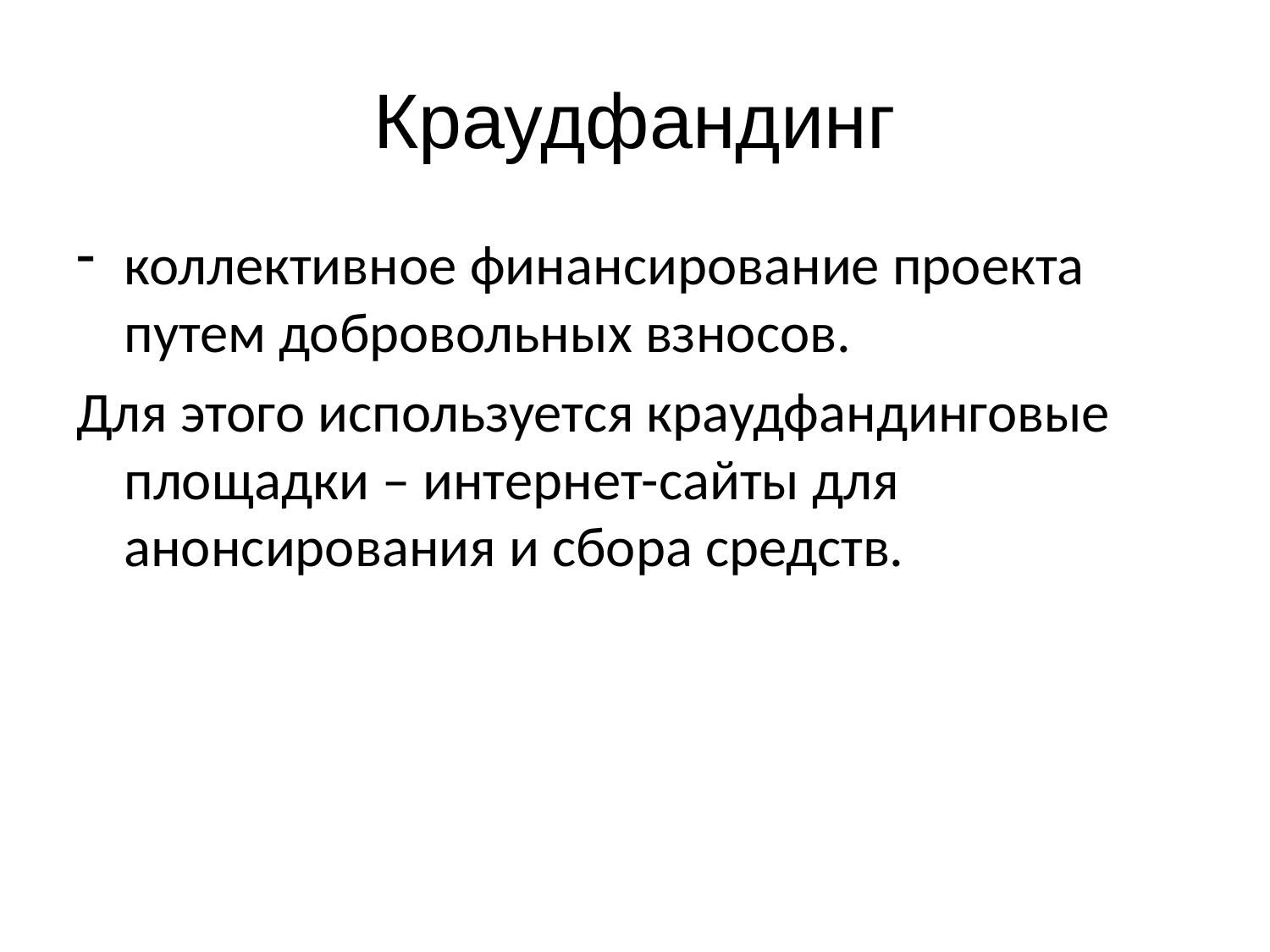

# Краудфандинг
коллективное финансирование проекта путем добровольных взносов.
Для этого используется краудфандинговые площадки – интернет-сайты для анонсирования и сбора средств.